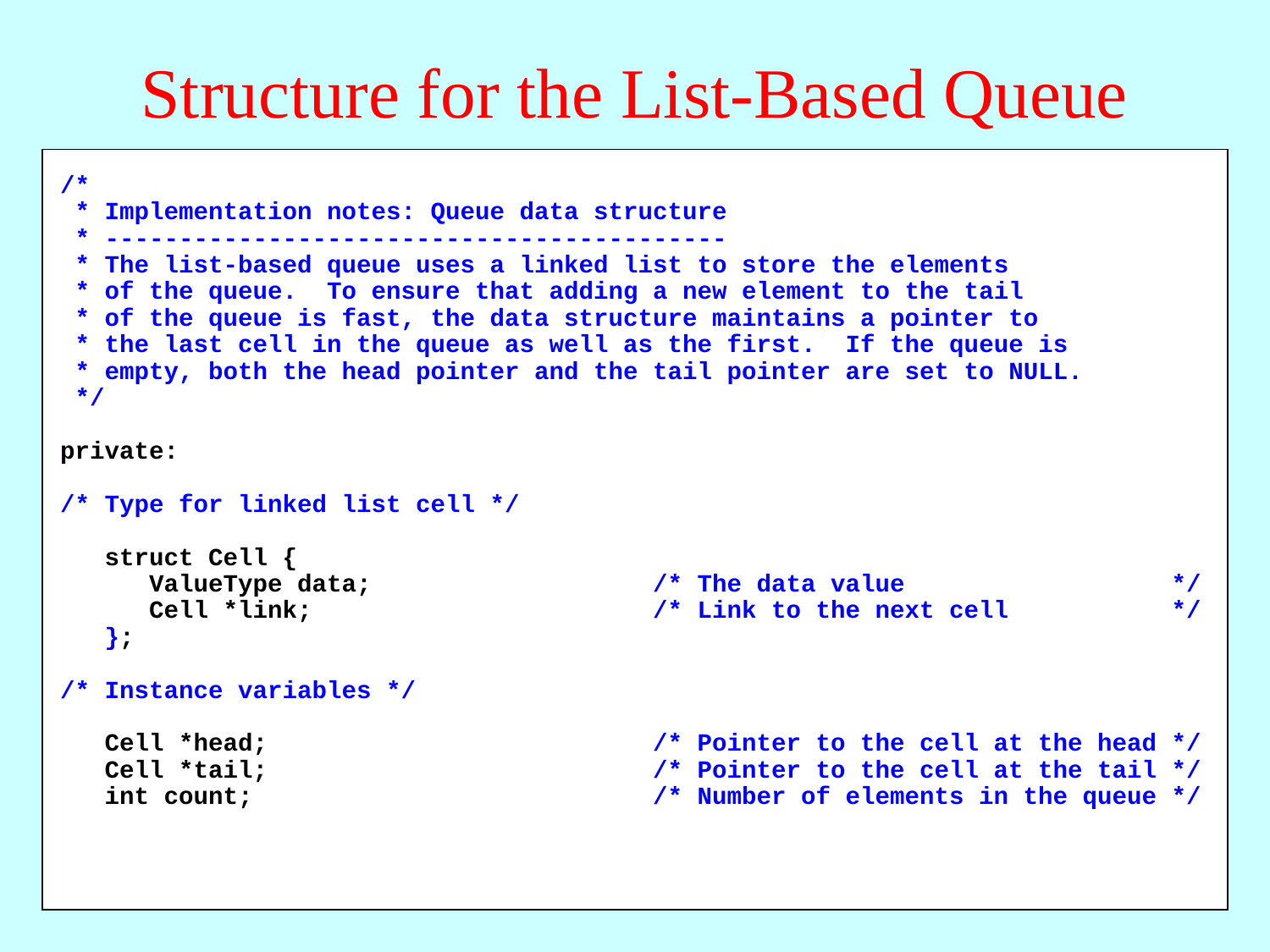

# Structure for the List-Based Queue

/*
 * Implementation notes: Queue data structure
 * ------------------------------------------
 * The list-based queue uses a linked list to store the elements
 * of the queue.  To ensure that adding a new element to the tail
 * of the queue is fast, the data structure maintains a pointer to
 * the last cell in the queue as well as the first.  If the queue is
 * empty, both the head pointer and the tail pointer are set to NULL.
 */

private:

/* Type for linked list cell */

   struct Cell {
      ValueType data;                   /* The data value                  */
      Cell *link;                       /* Link to the next cell           */
   };

/* Instance variables */

   Cell *head;                          /* Pointer to the cell at the head */
   Cell *tail;                          /* Pointer to the cell at the tail */
   int count;                           /* Number of elements in the queue */